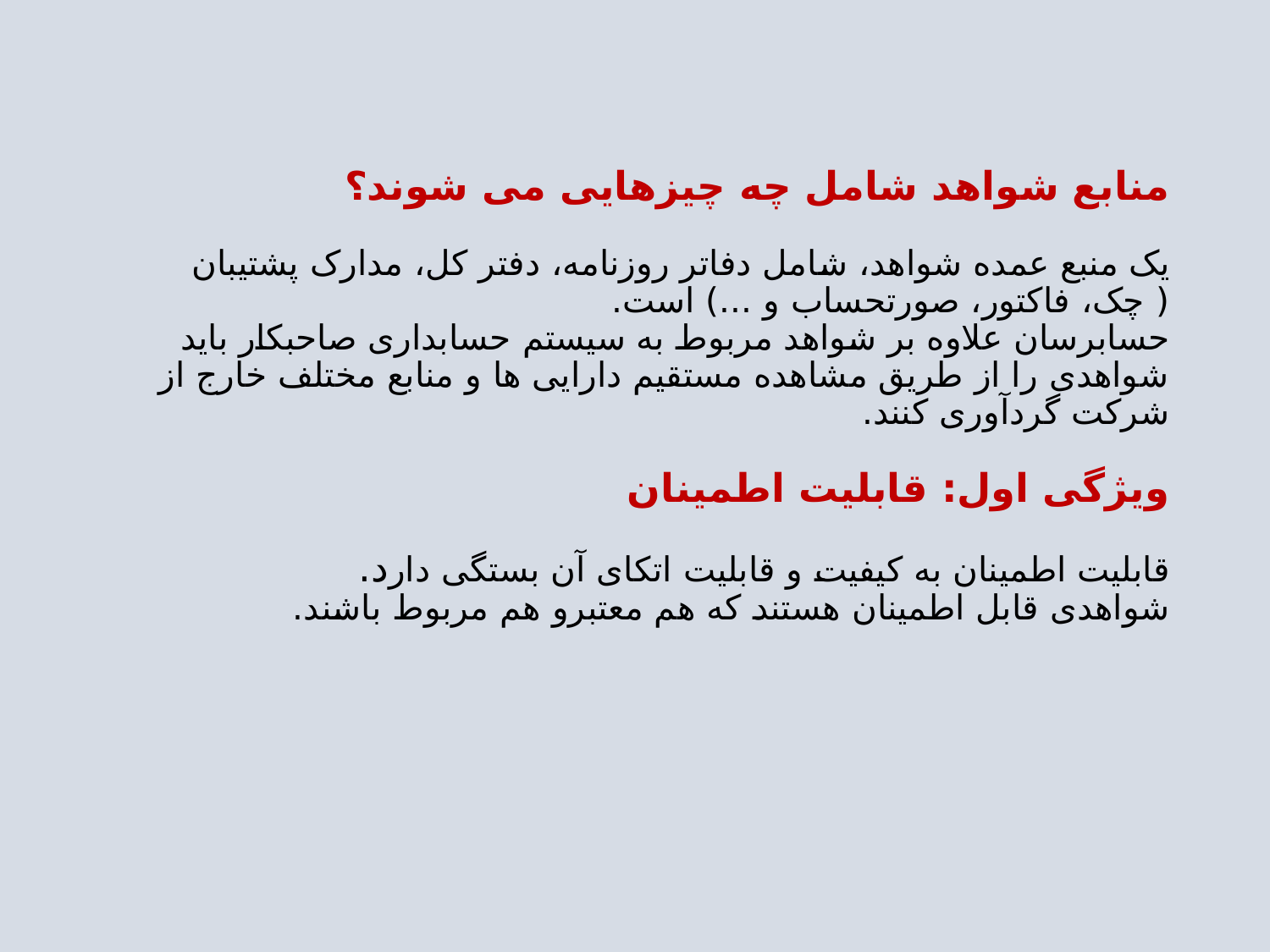

# منابع شواهد شامل چه چیزهایی می شوند؟ یک منبع عمده شواهد، شامل دفاتر روزنامه، دفتر کل، مدارک پشتیبان ( چک، فاکتور، صورتحساب و ...) است. حسابرسان علاوه بر شواهد مربوط به سیستم حسابداری صاحبکار باید شواهدی را از طریق مشاهده مستقیم دارایی ها و منابع مختلف خارج از شرکت گردآوری کنند. ویژگی اول: قابلیت اطمینان قابلیت اطمینان به کیفیت و قابلیت اتکای آن بستگی دارد. شواهدی قابل اطمینان هستند که هم معتبرو هم مربوط باشند.